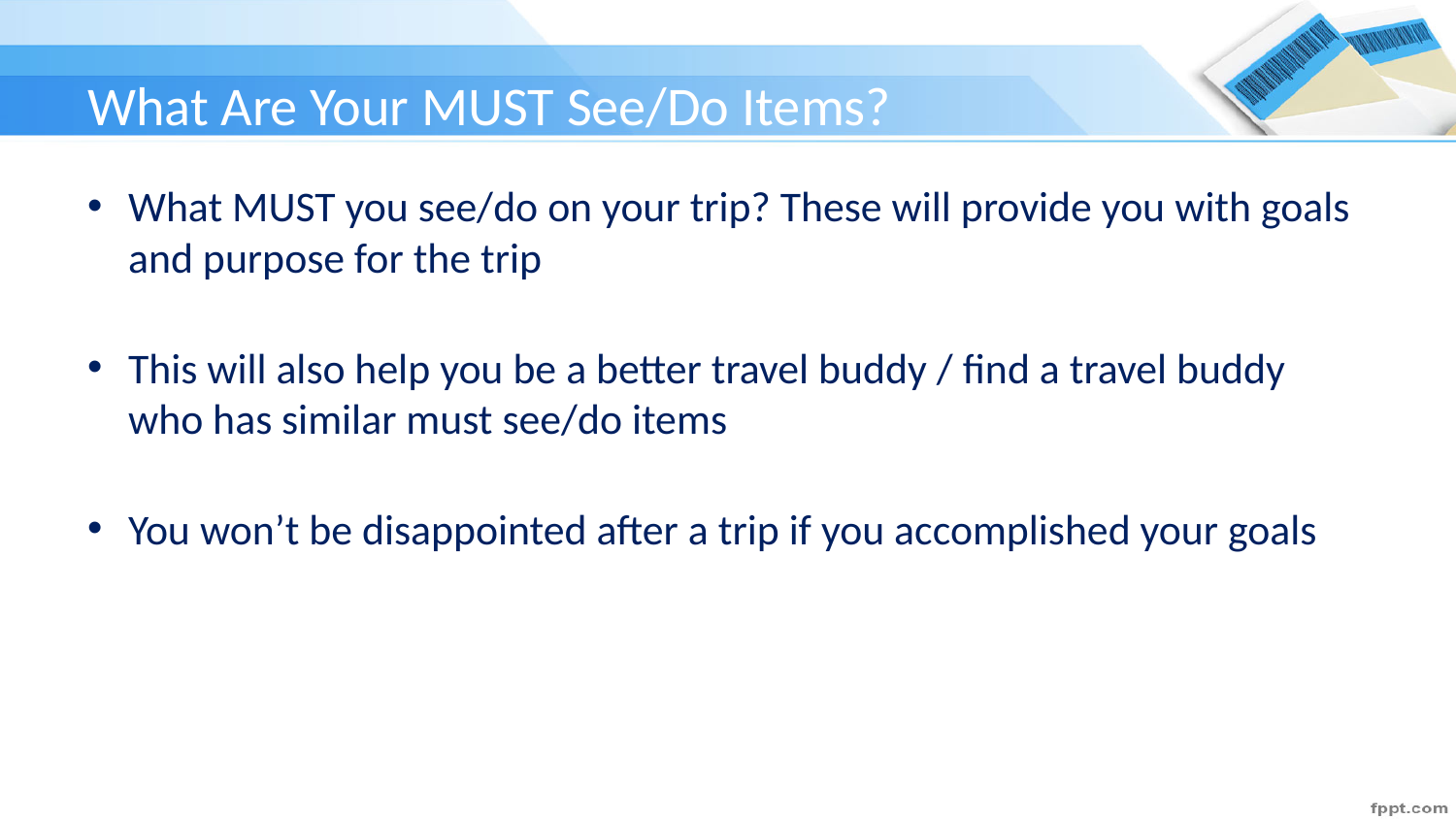

# What Are Your MUST See/Do Items?
What MUST you see/do on your trip? These will provide you with goals and purpose for the trip
This will also help you be a better travel buddy / find a travel buddy who has similar must see/do items
You won’t be disappointed after a trip if you accomplished your goals